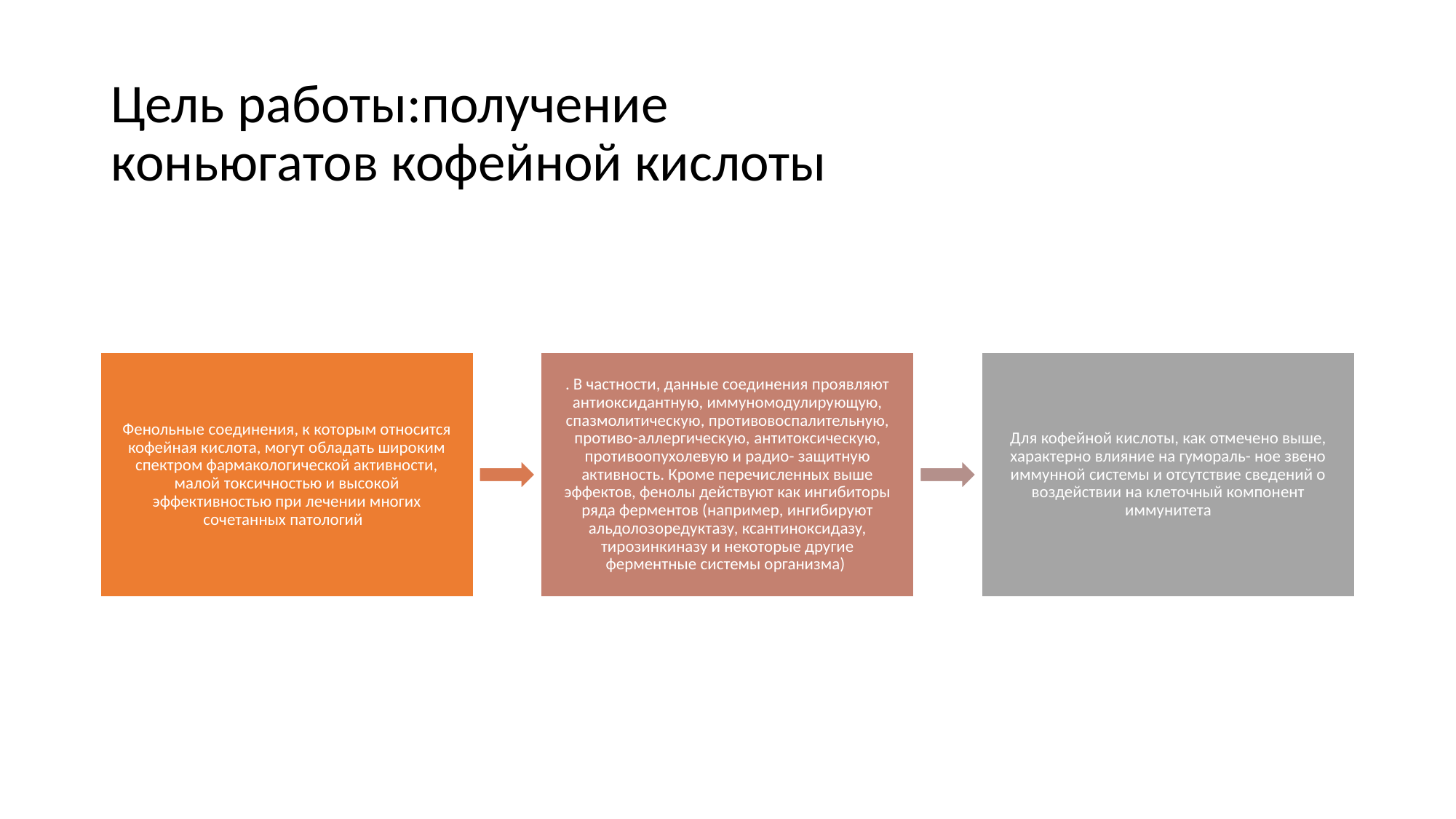

# Цель работы:получение коньюгатов кофейной кислоты
Фенольные соединения, к которым относится кофейная кислота, могут обладать широким спектром фармакологической активности, малой токсичностью и высокой эффективностью при лечении многих сочетанных патологий
. В частности, данные соединения проявляют антиоксидантную, иммуномодулирующую, спазмолитическую, противовоспалительную, противо-аллергическую, антитоксическую, противоопухолевую и радио- защитную активность. Кроме перечисленных выше эффектов, фенолы действуют как ингибиторы ряда ферментов (например, ингибируют альдолозоредуктазу, ксантиноксидазу, тирозинкиназу и некоторые другие ферментные системы организма)
Для кофейной кислоты, как отмечено выше, характерно влияние на гумораль- ное звено иммунной системы и отсутствие сведений о воздействии на клеточный компонент иммунитета